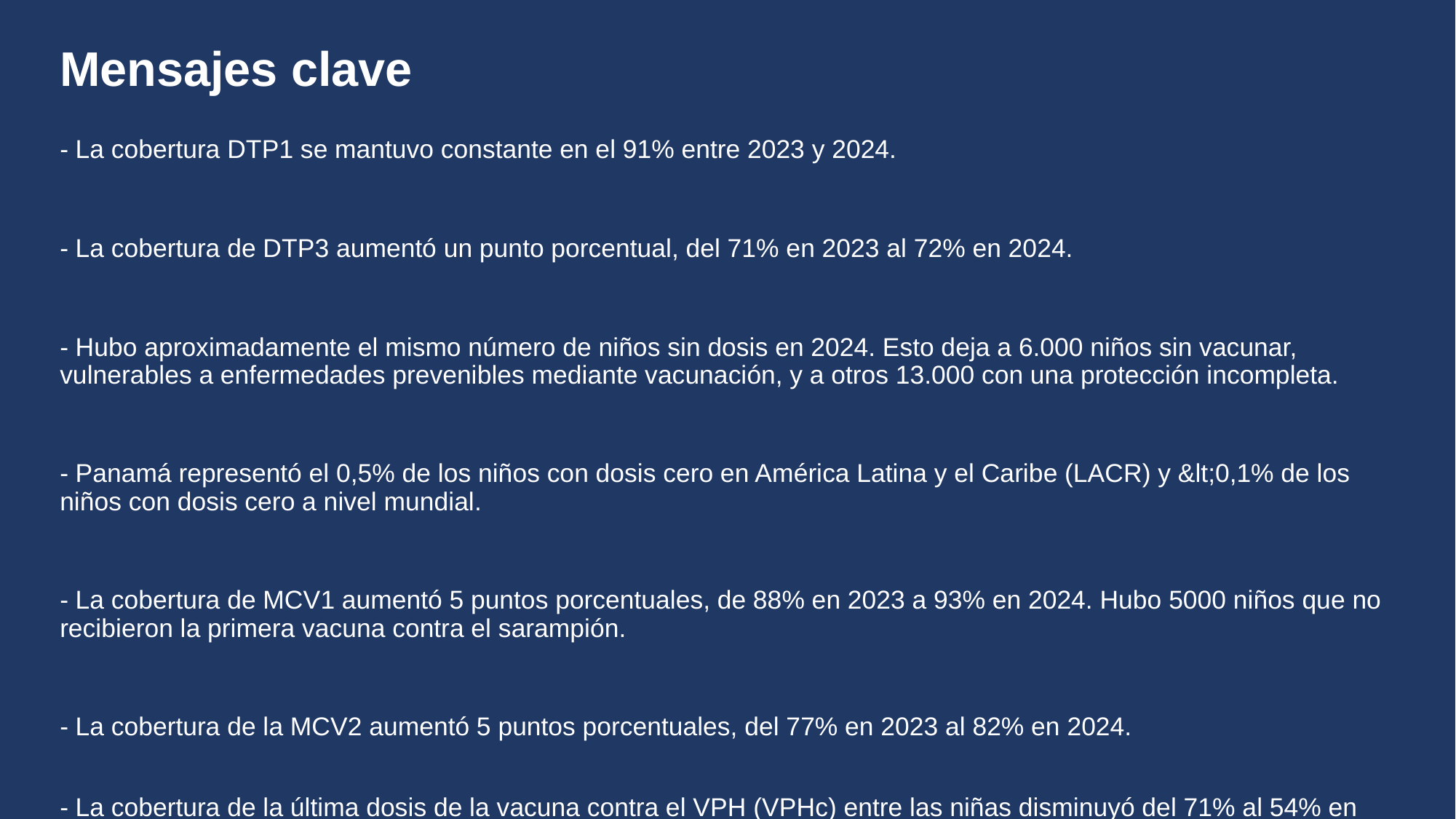

# Mensajes clave
- La cobertura DTP1 se mantuvo constante en el 91% entre 2023 y 2024.

- La cobertura de DTP3 aumentó un punto porcentual, del 71% en 2023 al 72% en 2024.

- Hubo aproximadamente el mismo número de niños sin dosis en 2024. Esto deja a 6.000 niños sin vacunar, vulnerables a enfermedades prevenibles mediante vacunación, y a otros 13.000 con una protección incompleta.

- Panamá representó el 0,5% de los niños con dosis cero en América Latina y el Caribe (LACR) y &lt;0,1% de los niños con dosis cero a nivel mundial.

- La cobertura de MCV1 aumentó 5 puntos porcentuales, de 88% en 2023 a 93% en 2024. Hubo 5000 niños que no recibieron la primera vacuna contra el sarampión.

- La cobertura de la MCV2 aumentó 5 puntos porcentuales, del 77% en 2023 al 82% en 2024.

- La cobertura de la última dosis de la vacuna contra el VPH (VPHc) entre las niñas disminuyó del 71% al 54% en 2024.